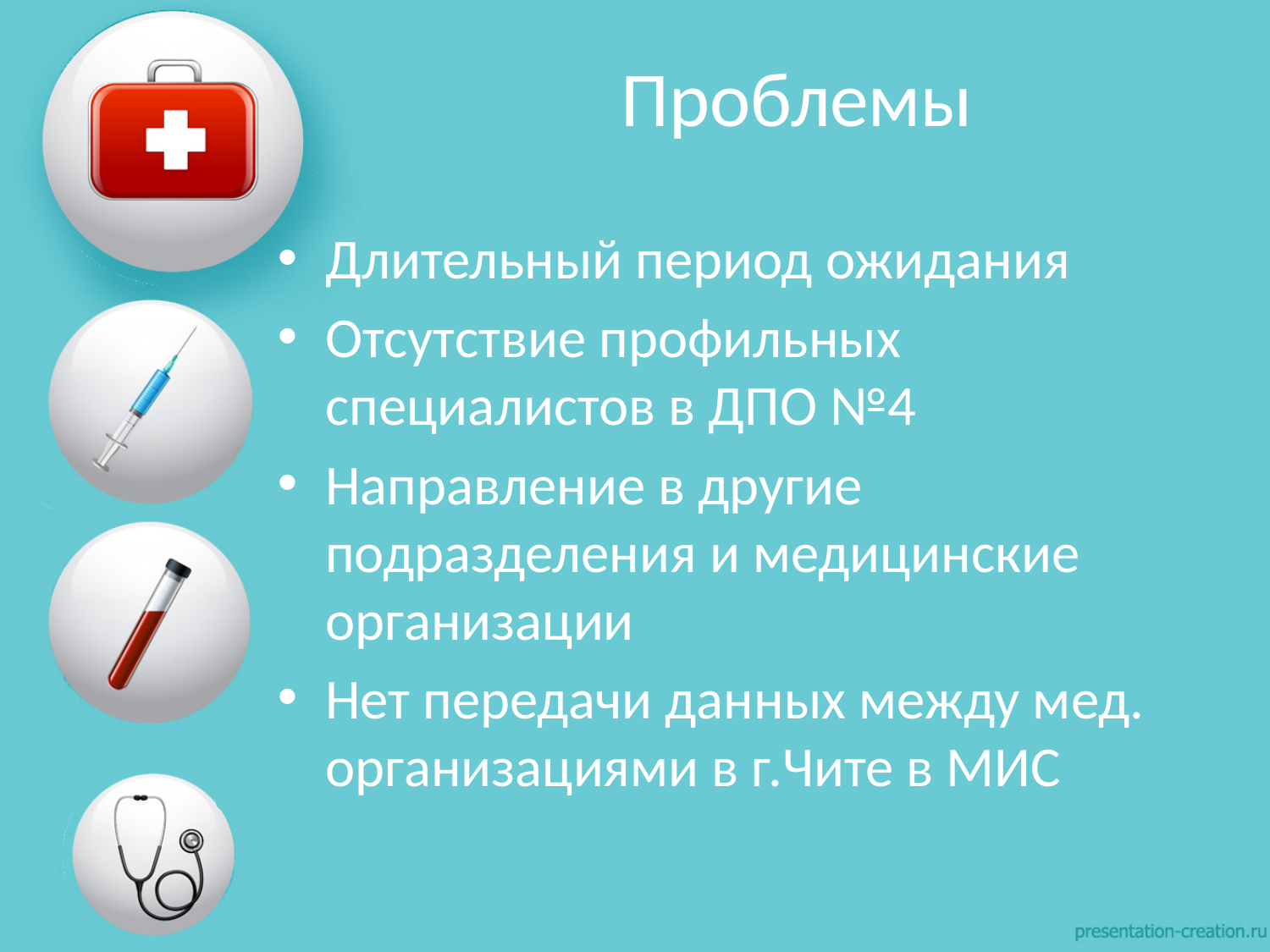

# Проблемы
Длительный период ожидания
Отсутствие профильных специалистов в ДПО №4
Направление в другие подразделения и медицинские организации
Нет передачи данных между мед. организациями в г.Чите в МИС